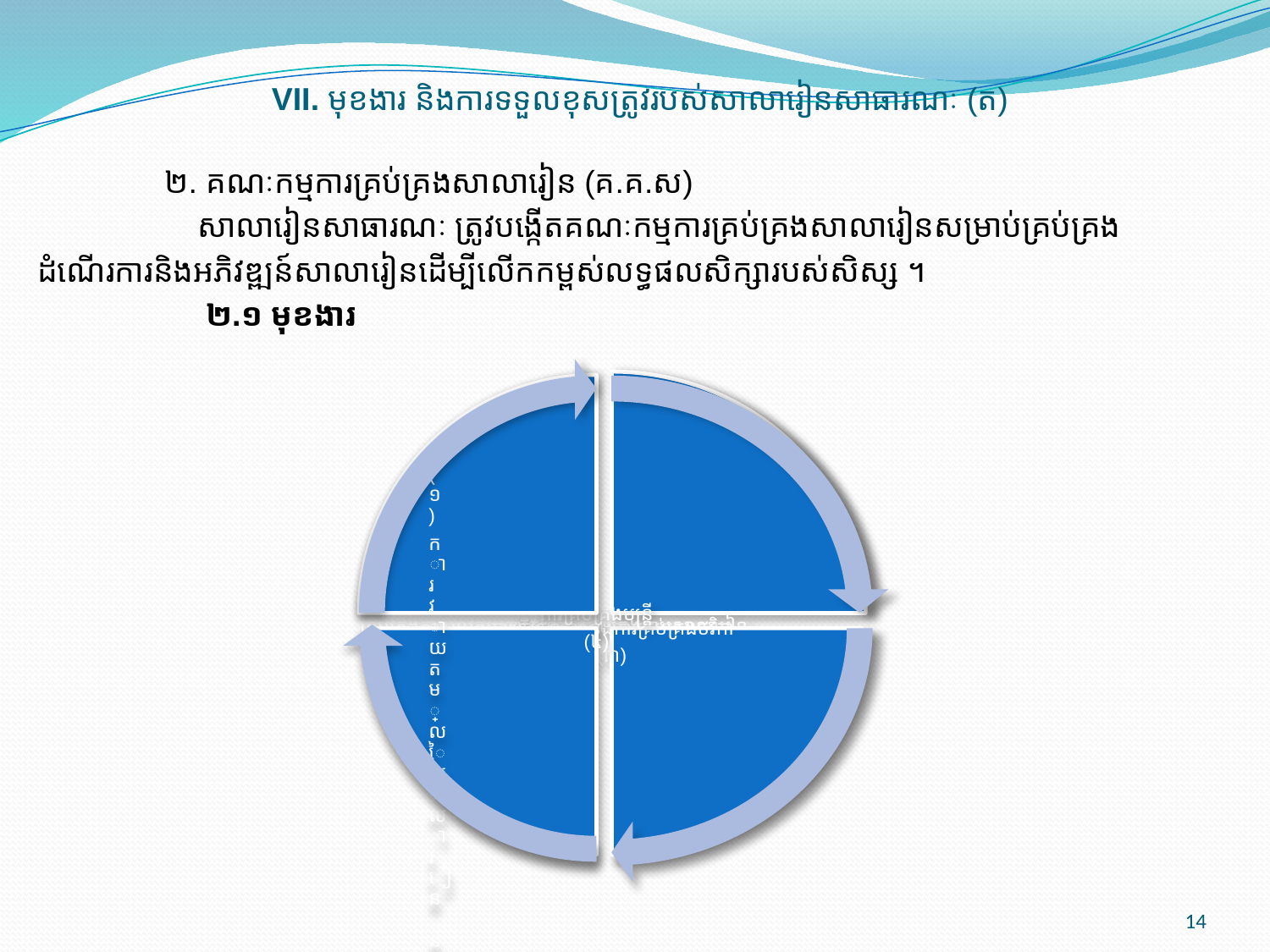

# VII. មុខងារ និងការទទួលខុសត្រូវរបស់សាលារៀនសាធារណៈ (ត)
	២. គណៈកម្មការគ្រប់គ្រងសាលារៀន (គ.គ.ស)
    	    សាលារៀនសាធារណៈ ត្រូវបង្កើតគណៈកម្មការគ្រប់គ្រងសាលារៀនសម្រាប់គ្រប់គ្រង
ដំណើរការនិងអភិវឌ្ឍន៍សាលារៀនដើម្បីលើកកម្ពស់លទ្ធផលសិក្សារបស់សិស្ស ។
	     ២.១ មុខងារ

(២)
គ្រប់គ្រងការអនុវត្តប្រចាំថ្ងៃនៃការគ្រប់គ្រងតាមសាលារៀន

ការធ្វើផែនការ និងការគ្រប់គ្រងថវិកា
(៣)
ការគ្រប់គ្រងមន្ត្រី
(៤)
(១)
ការវាយតម្លៃសាលារៀន និងសិស្ស
14